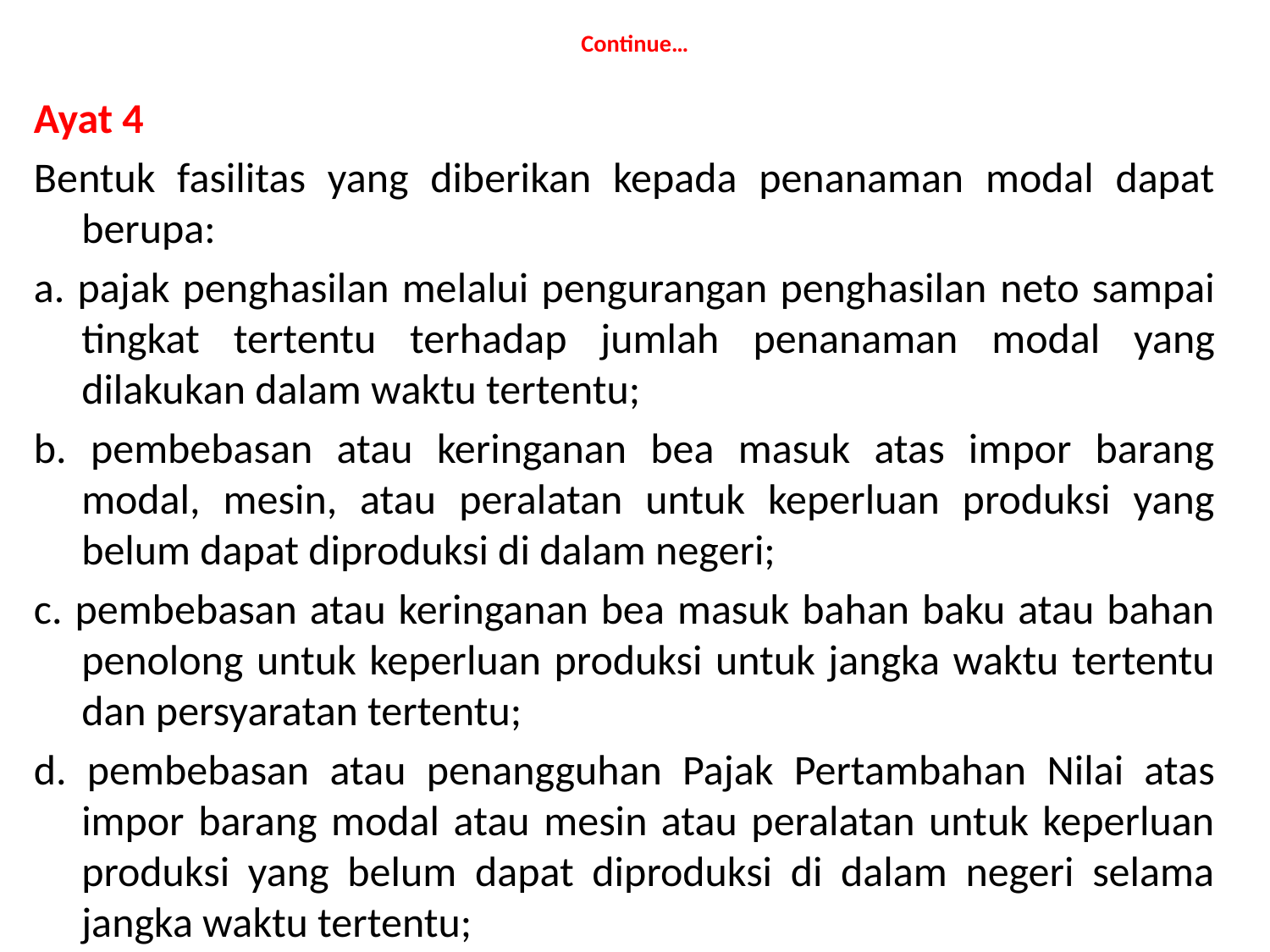

# Continue…
Ayat 4
Bentuk fasilitas yang diberikan kepada penanaman modal dapat berupa:
a. pajak penghasilan melalui pengurangan penghasilan neto sampai tingkat tertentu terhadap jumlah penanaman modal yang dilakukan dalam waktu tertentu;
b. pembebasan atau keringanan bea masuk atas impor barang modal, mesin, atau peralatan untuk keperluan produksi yang belum dapat diproduksi di dalam negeri;
c. pembebasan atau keringanan bea masuk bahan baku atau bahan penolong untuk keperluan produksi untuk jangka waktu tertentu dan persyaratan tertentu;
d. pembebasan atau penangguhan Pajak Pertambahan Nilai atas impor barang modal atau mesin atau peralatan untuk keperluan produksi yang belum dapat diproduksi di dalam negeri selama jangka waktu tertentu;